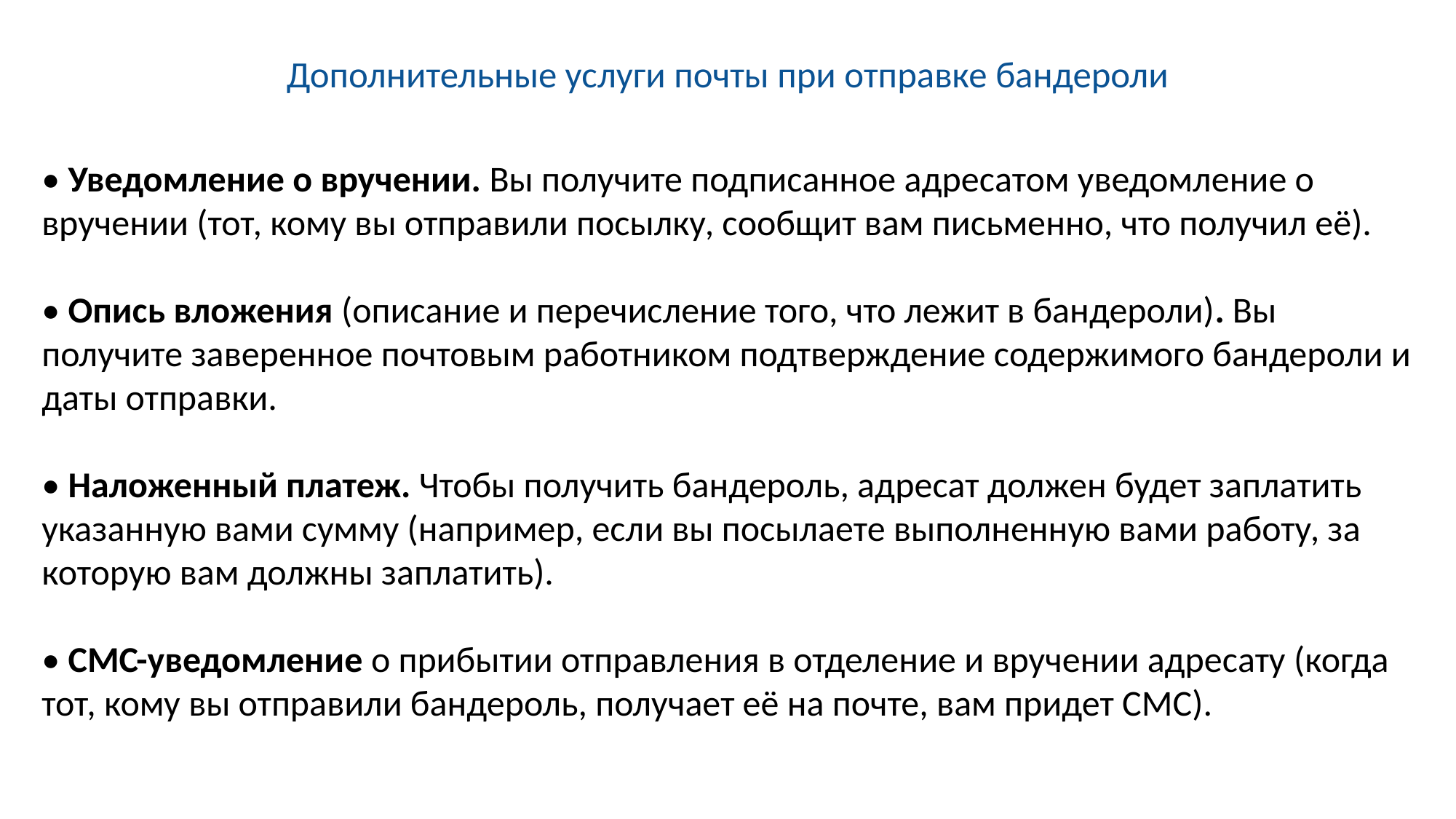

# Дополнительные услуги почты при отправке бандероли
• Уведомление о вручении. Вы получите подписанное адресатом уведомление о вручении (тот, кому вы отправили посылку, сообщит вам письменно, что получил её).

• Опись вложения (описание и перечисление того, что лежит в бандероли). Вы получите заверенное почтовым работником подтверждение содержимого бандероли и даты отправки.

• Наложенный платеж. Чтобы получить бандероль, адресат должен будет заплатить указанную вами сумму (например, если вы посылаете выполненную вами работу, за которую вам должны заплатить).

• СМС-уведомление о прибытии отправления в отделение и вручении адресату (когда тот, кому вы отправили бандероль, получает её на почте, вам придет СМС).